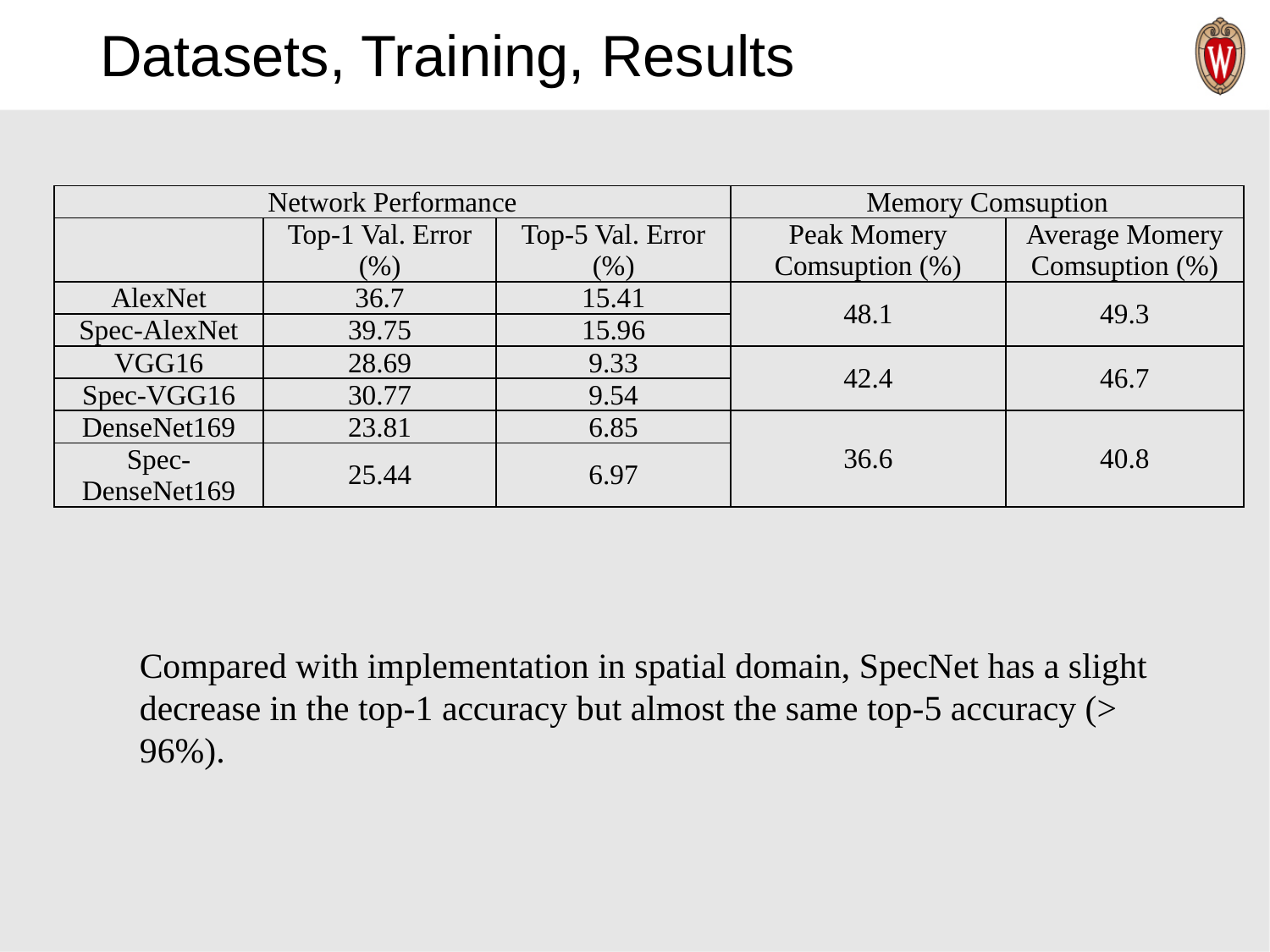

# Datasets, Training, Results
| Network Performance |  |  | Memory Comsuption |  |
| --- | --- | --- | --- | --- |
|  | Top-1 Val. Error (%) | Top-5 Val. Error (%) | Peak Momery Comsuption (%) | Average Momery Comsuption (%) |
| AlexNet | 36.7 | 15.41 | 48.1 | 49.3 |
| Spec-AlexNet | 39.75 | 15.96 |  |  |
| VGG16 | 28.69 | 9.33 | 42.4 | 46.7 |
| Spec-VGG16 | 30.77 | 9.54 |  |  |
| DenseNet169 | 23.81 | 6.85 | 36.6 | 40.8 |
| Spec-DenseNet169 | 25.44 | 6.97 |  |  |
Compared with implementation in spatial domain, SpecNet has a slight decrease in the top-1 accuracy but almost the same top-5 accuracy (> 96%).